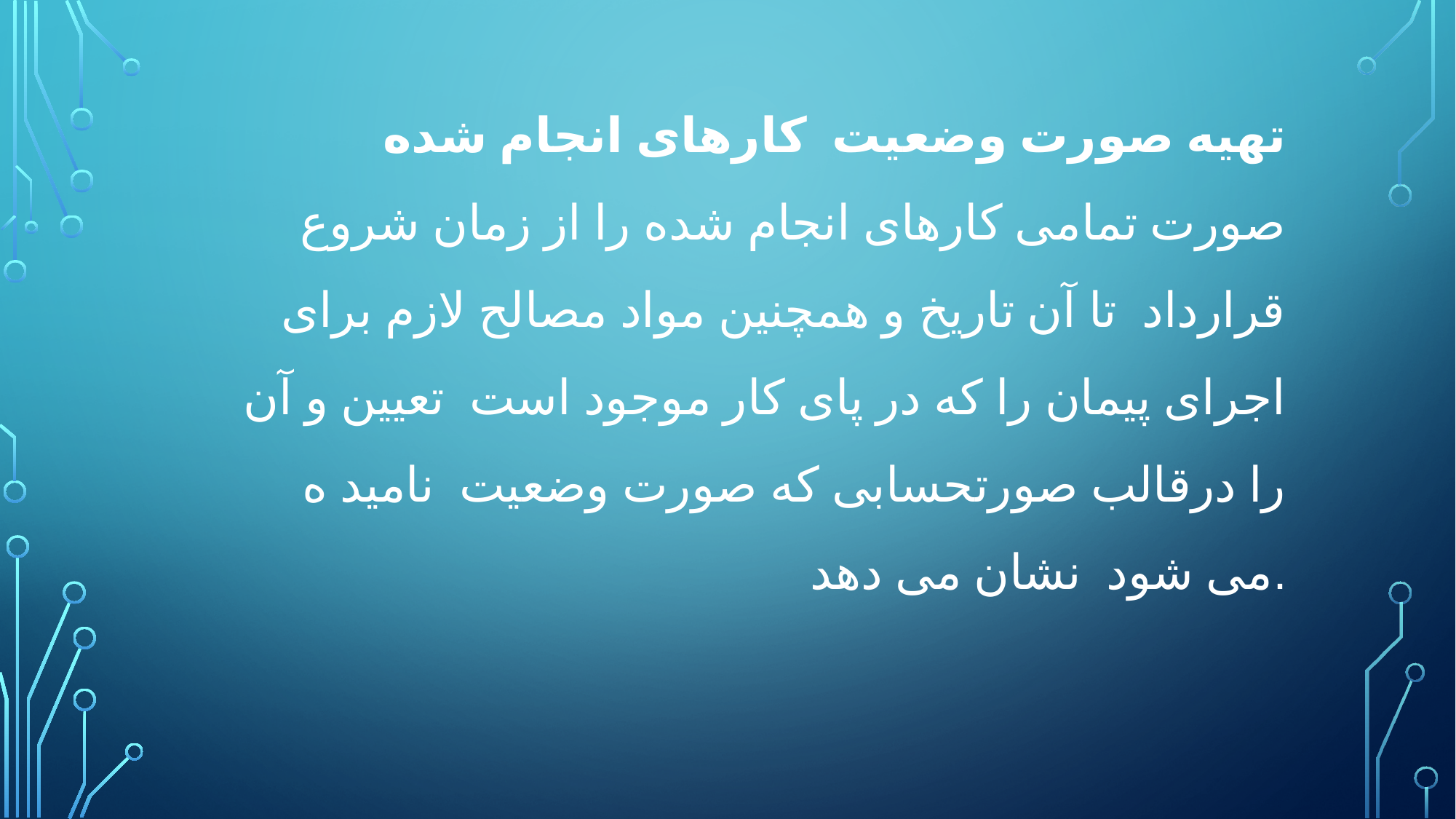

تهیه صورت وضعیت  کارهای انجام شده
صورت تمامی کارهای انجام شده را از زمان شروع قرارداد  تا آن تاریخ و همچنین مواد مصالح لازم برای اجرای پیمان را که در پای کار موجود است  تعیین و آن را درقالب صورتحسابی که صورت وضعیت  نامید ه می شود  نشان می دهد.